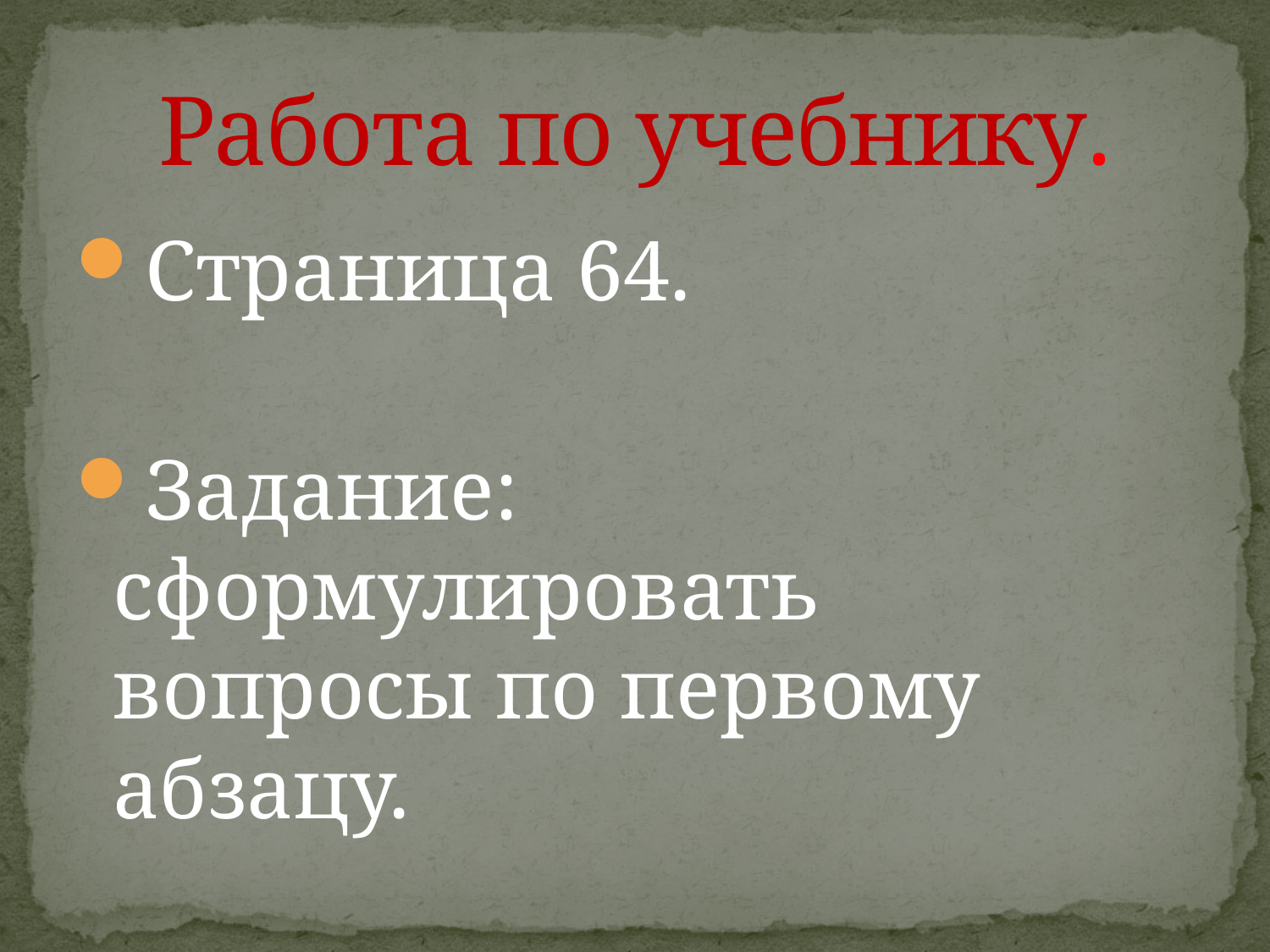

# Работа по учебнику.
Страница 64.

Задание: сформулировать вопросы по первому абзацу.